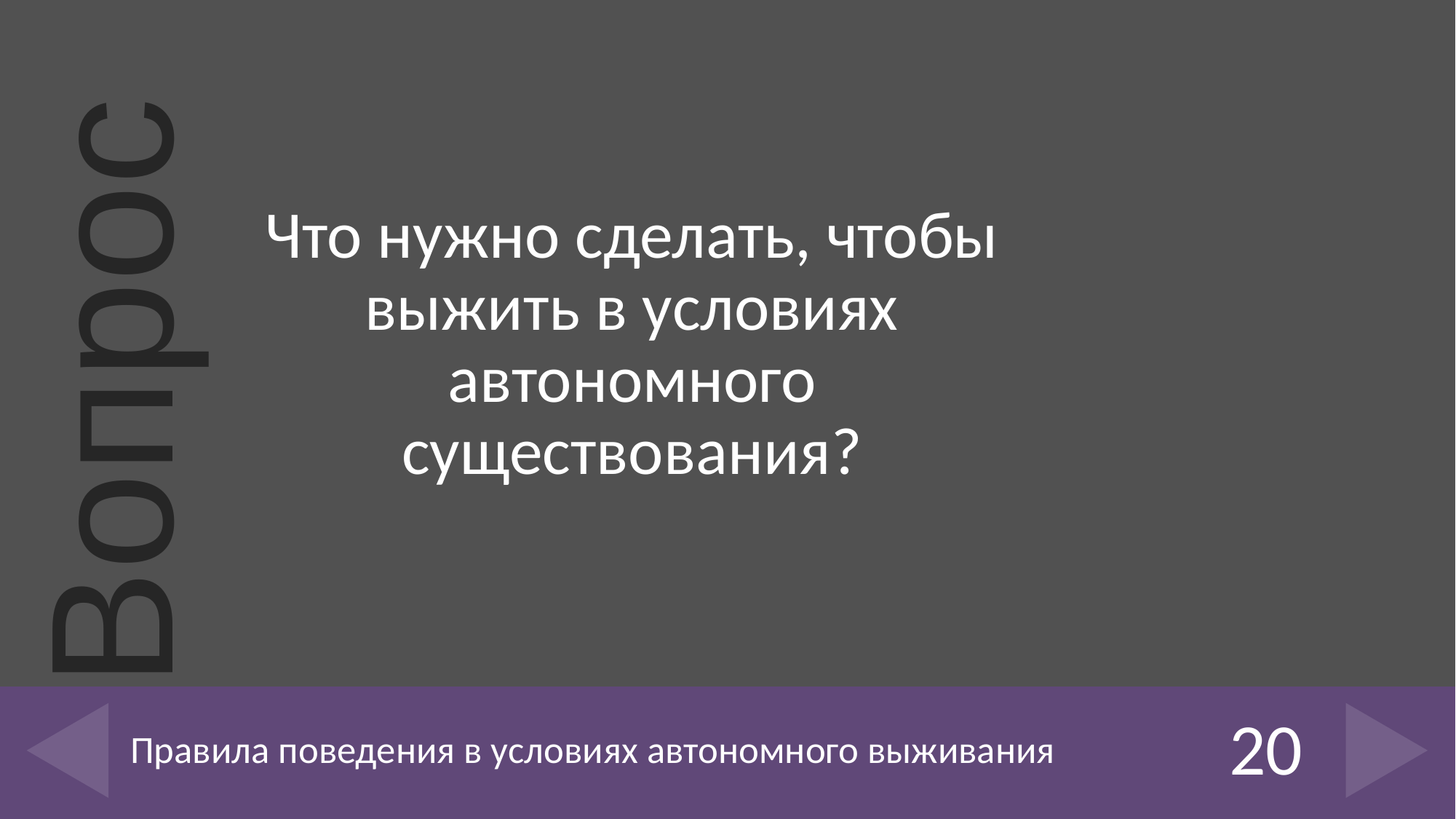

Что нужно сделать, чтобы выжить в условиях автономного существования?

# Правила поведения в условиях автономного выживания
20